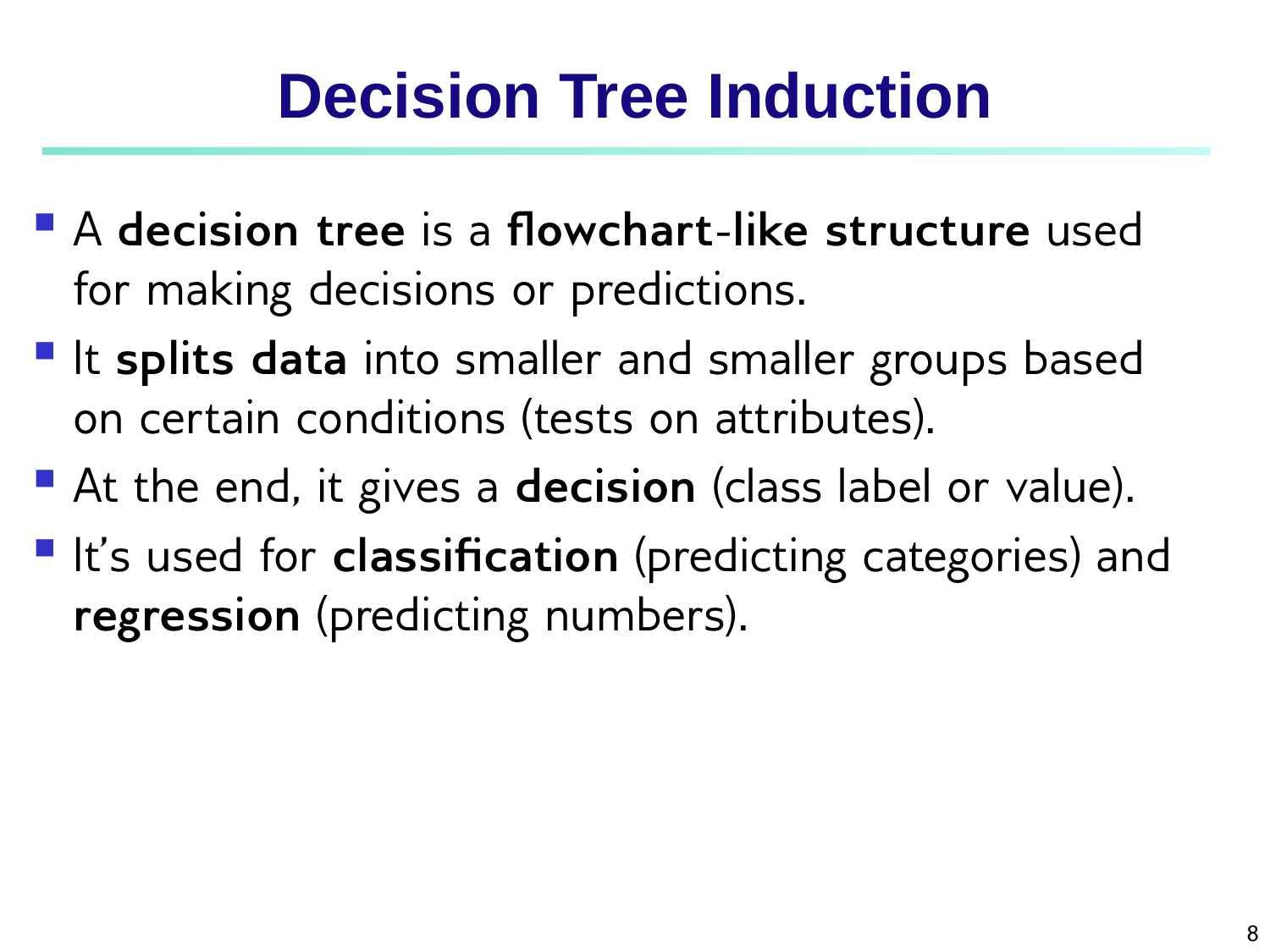

# Decision Tree Induction
A decision tree is a flowchart-like structure used for making decisions or predictions.
It splits data into smaller and smaller groups based on certain conditions (tests on attributes).
At the end, it gives a decision (class label or value).
It’s used for classification (predicting categories) and regression (predicting numbers).

8